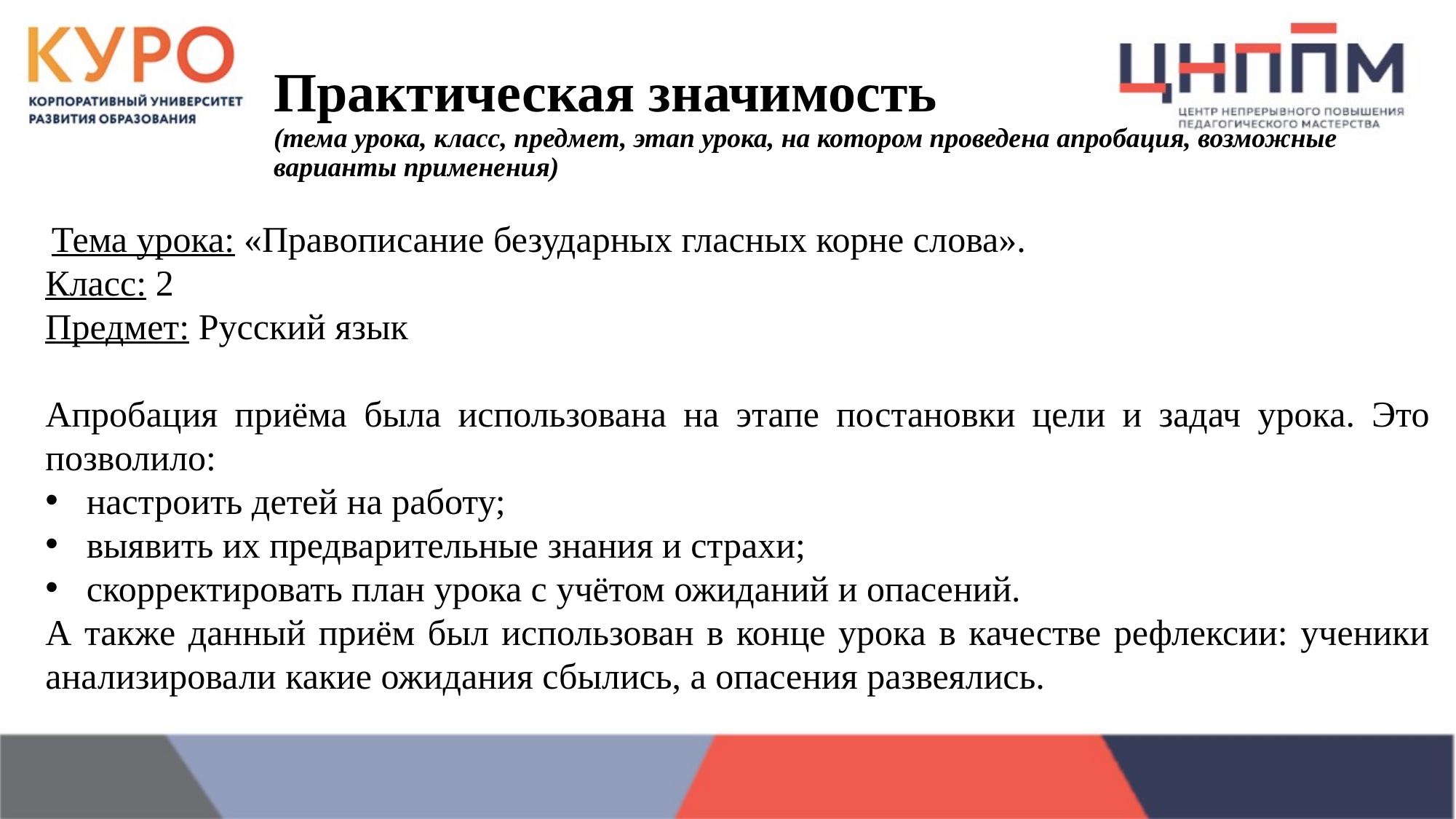

Практическая значимость
(тема урока, класс, предмет, этап урока, на котором проведена апробация, возможные варианты применения)
 Тема урока: «Правописание безударных гласных корне слова».
Класс: 2
Предмет: Русский язык

Апробация приёма была использована на этапе постановки цели и задач урока. Это позволило:
настроить детей на работу;
выявить их предварительные знания и страхи;
скорректировать план урока с учётом ожиданий и опасений.
А также данный приём был использован в конце урока в качестве рефлексии: ученики анализировали какие ожидания сбылись, а опасения развеялись.